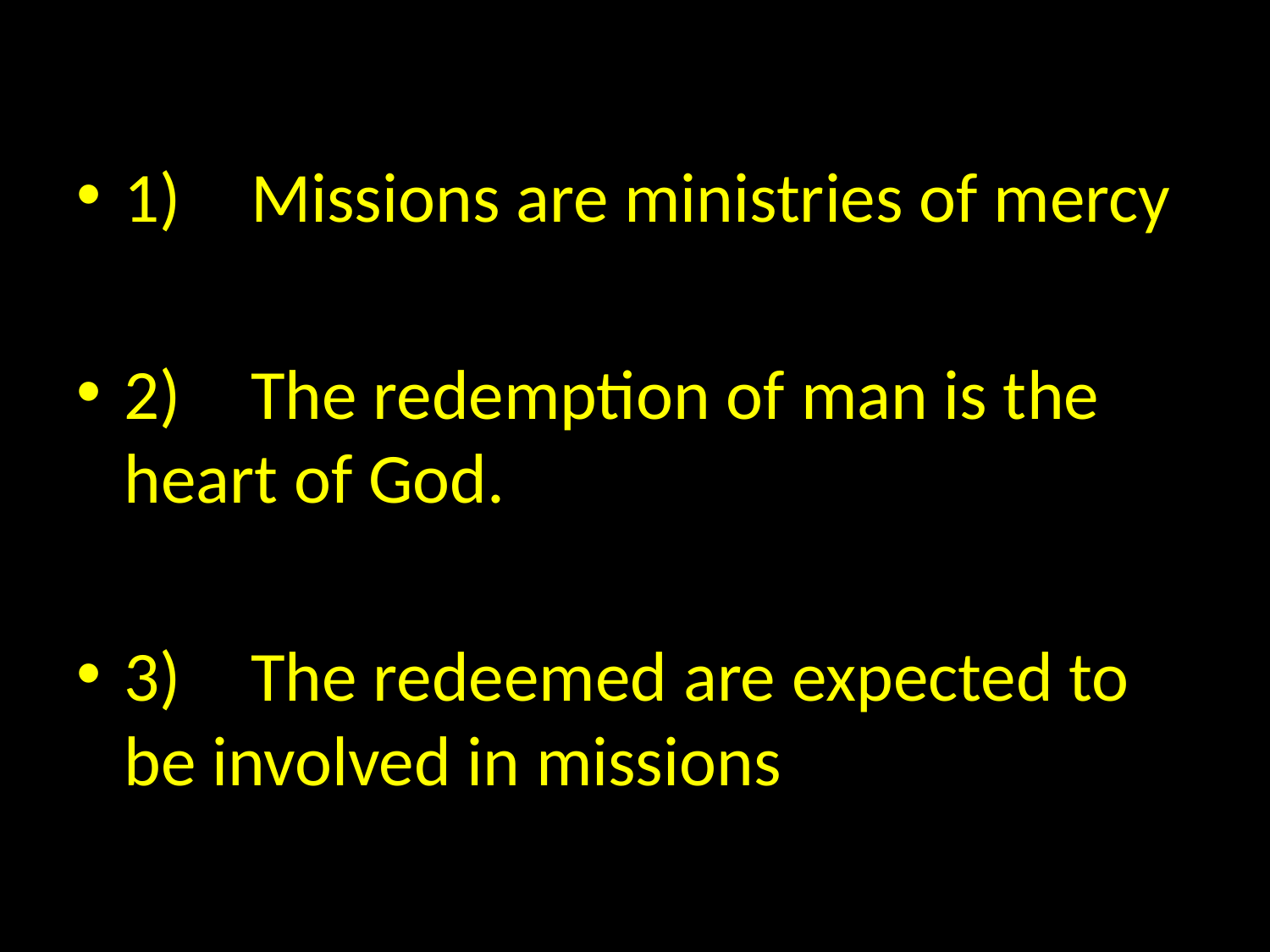

#

1)	Missions are ministries of mercy

2)	The redemption of man is the heart of God.

3)	The redeemed are expected to be involved in missions